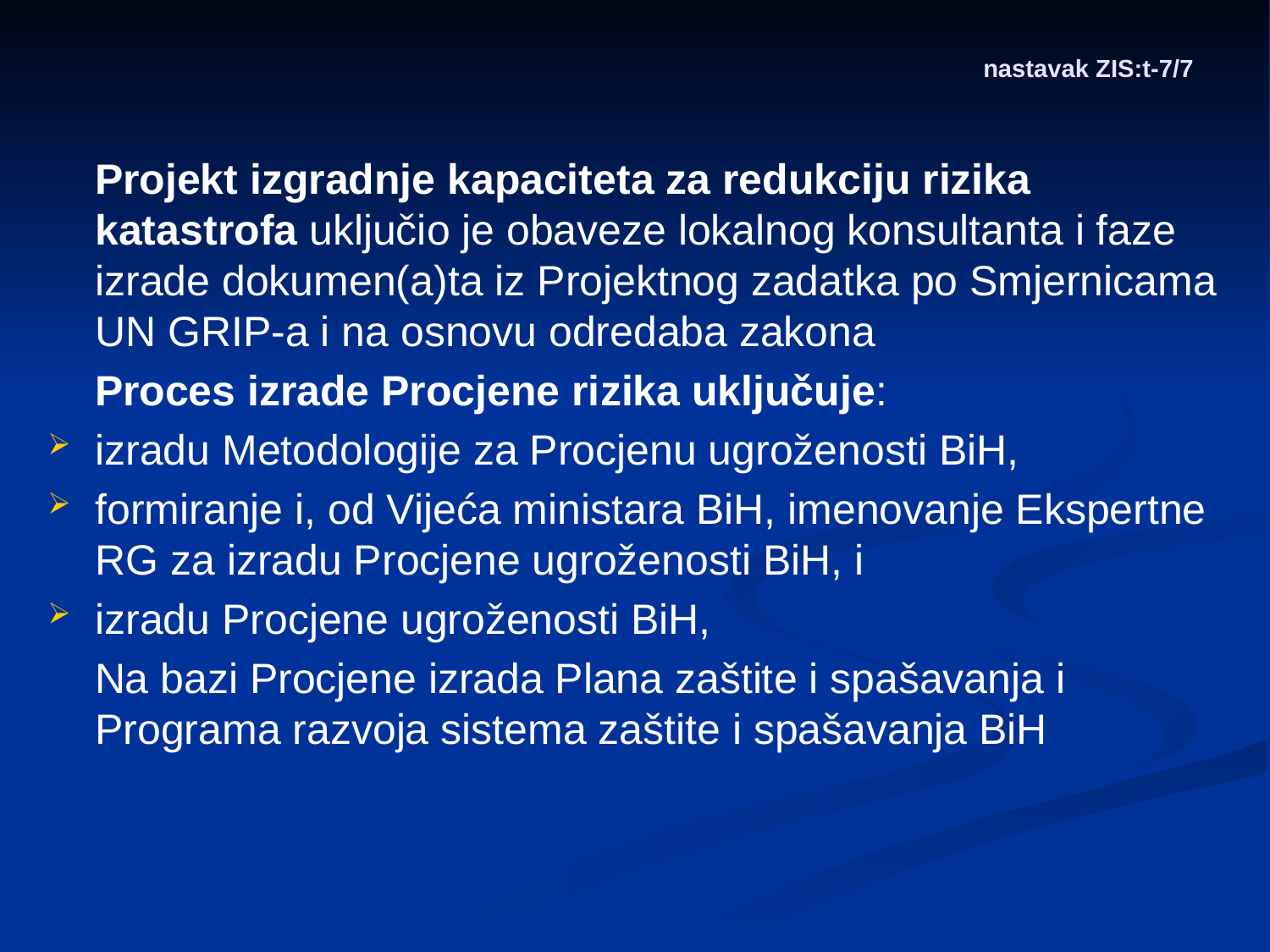

# nastavak ZIS:t-7/7

    Projekt izgradnje kapaciteta za redukciju rizika katastrofa uključio je obaveze lokalnog konsultanta i faze izrade dokumen(a)ta iz Projektnog zadatka po Smjernicama UN GRIP-a i na osnovu odredaba zakona
    Proces izrade Procjene rizika uključuje:
izradu Metodologije za Procjenu ugroženosti BiH,
formiranje i, od Vijeća ministara BiH, imenovanje Ekspertne RG za izradu Procjene ugroženosti BiH, i
izradu Procjene ugroženosti BiH,
    Na bazi Procjene izrada Plana zaštite i spašavanja i Programa razvoja sistema zaštite i spašavanja BiH